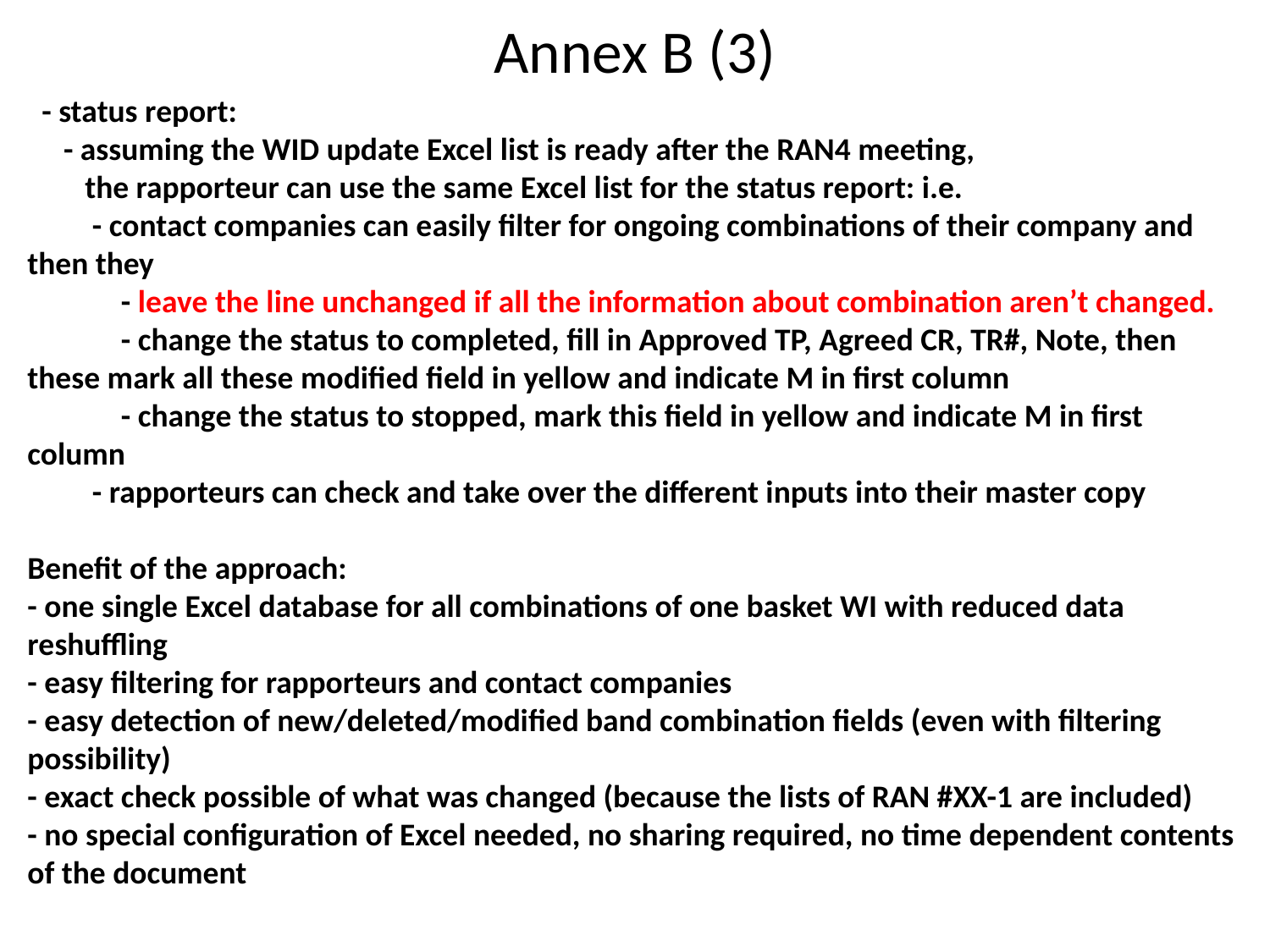

# Annex B (3)
  - status report:
     - assuming the WID update Excel list is ready after the RAN4 meeting,
        the rapporteur can use the same Excel list for the status report: i.e.
         - contact companies can easily filter for ongoing combinations of their company and then they
             - leave the line unchanged if all the information about combination aren’t changed.
             - change the status to completed, fill in Approved TP, Agreed CR, TR#, Note, then these mark all these modified field in yellow and indicate M in first column
             - change the status to stopped, mark this field in yellow and indicate M in first column
         - rapporteurs can check and take over the different inputs into their master copy

Benefit of the approach:
- one single Excel database for all combinations of one basket WI with reduced data reshuffling
- easy filtering for rapporteurs and contact companies
- easy detection of new/deleted/modified band combination fields (even with filtering possibility)
- exact check possible of what was changed (because the lists of RAN #XX-1 are included)
- no special configuration of Excel needed, no sharing required, no time dependent contents of the document